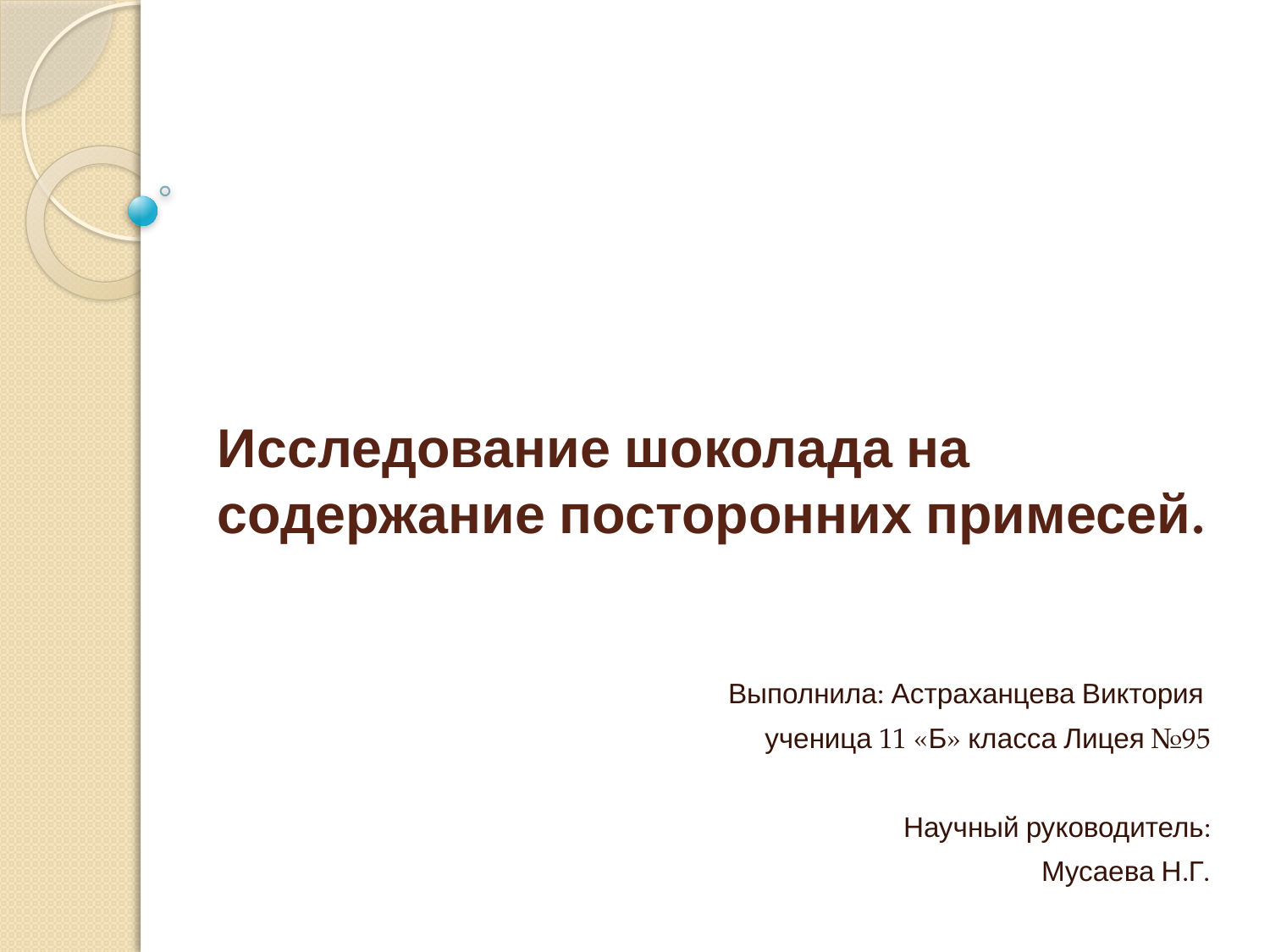

# Исследование шоколада на содержание посторонних примесей.
Выполнила: Астраханцева Виктория
ученица 11 «Б» класса Лицея №95

Научный руководитель:
Мусаева Н.Г.